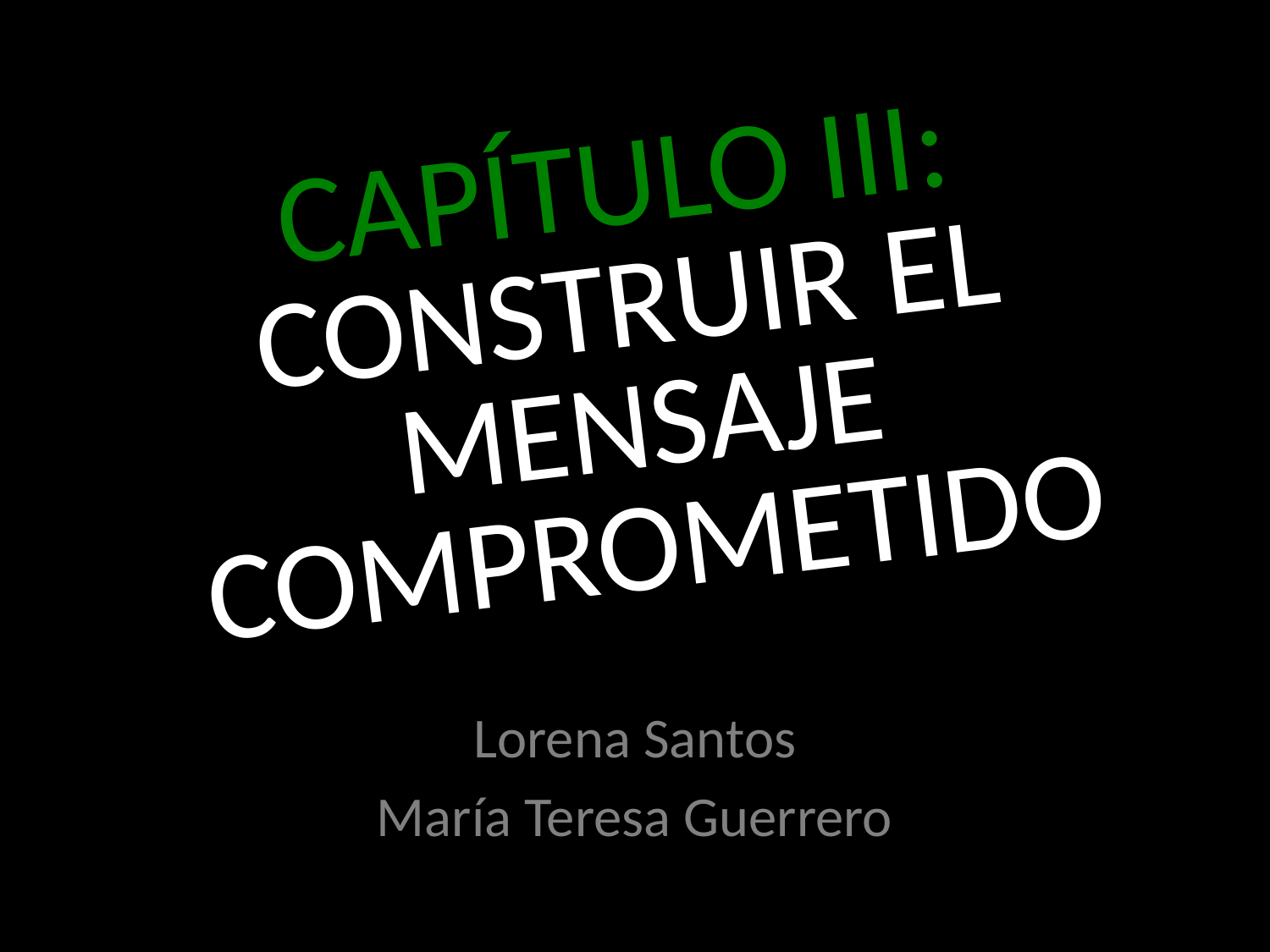

# CAPÍTULO III: CONSTRUIR EL MENSAJE COMPROMETIDO
Lorena Santos
María Teresa Guerrero